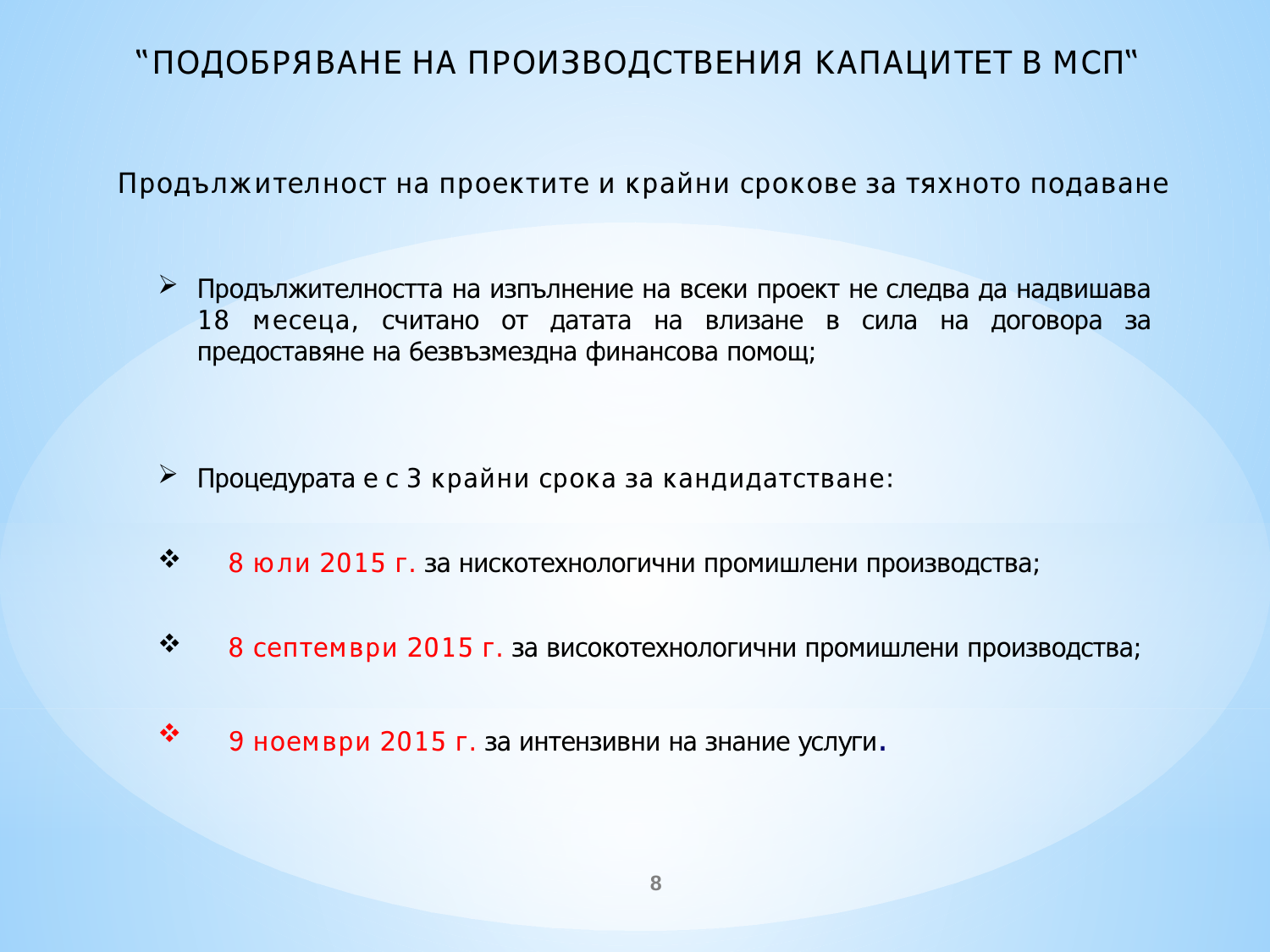

# “ПОДОБРЯВАНЕ НА ПРОИЗВОДСТВЕНИЯ КАПАЦИТЕТ В МСП“ Продължителност на проектите и крайни срокове за тяхното подаване

Продължителността на изпълнение на всеки проект не следва да надвишава 18 месеца, считано от датата на влизане в сила на договора за предоставяне на безвъзмездна финансова помощ;

Процедурата е с 3 крайни срока за кандидатстване:

    8 юли 2015 г. за нискотехнологични промишлени производства;

    8 септември 2015 г. за високотехнологични промишлени производства;

    9 ноември 2015 г. за интензивни на знание услуги.

8